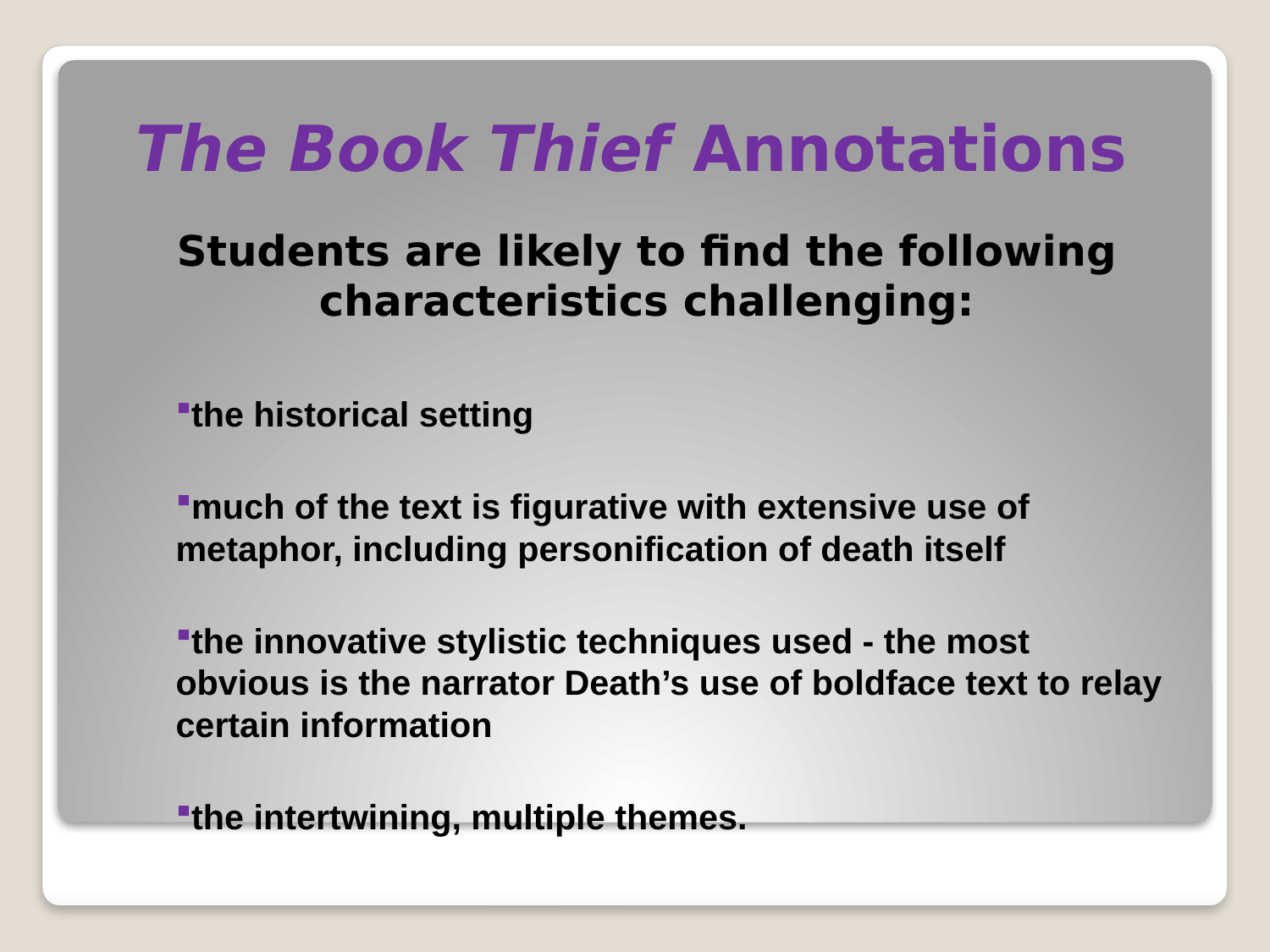

# The Book Thief Annotations
Students are likely to find the following characteristics challenging:

the historical setting

much of the text is figurative with extensive use of metaphor, including personification of death itself

the innovative stylistic techniques used - the most obvious is the narrator Death’s use of boldface text to relay certain information

the intertwining, multiple themes.